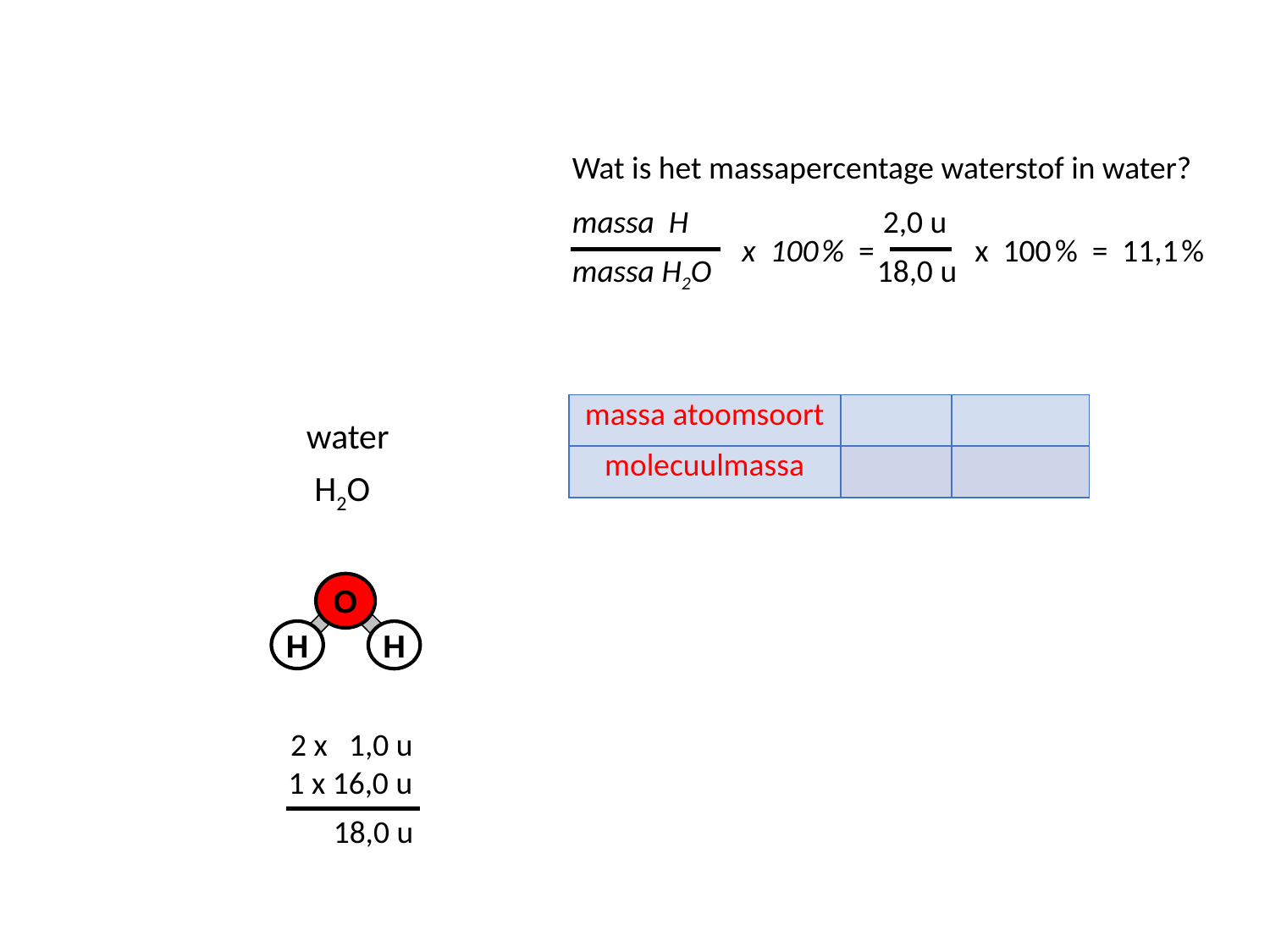

Wat is het massapercentage waterstof in water?
massa  H                           2,0 u
massa H2O                       18,0 u

    x  100 %  =              x  100 %  =  11,1 %
| massa atoomsoort |  |  |
| --- | --- | --- |
| molecuulmassa |  |  |
   water
    H2O
O
H

H
		2 x   1,0 u
                                   1 x 16,0 u
     molecuulmassa         18,0 u